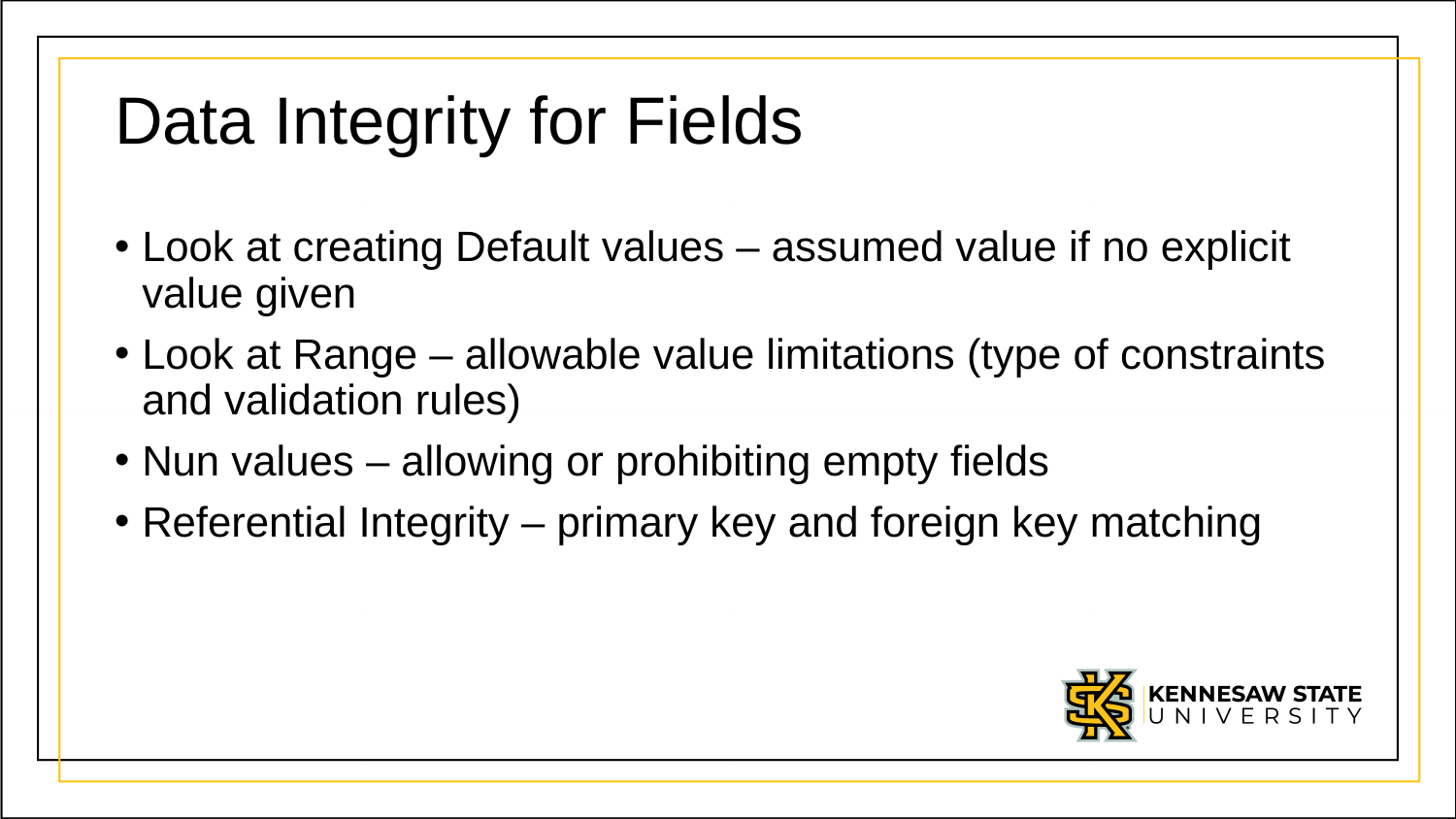

# Data Integrity for Fields
Look at creating Default values – assumed value if no explicit value given
Look at Range – allowable value limitations (type of constraints and validation rules)
Nun values – allowing or prohibiting empty fields
Referential Integrity – primary key and foreign key matching